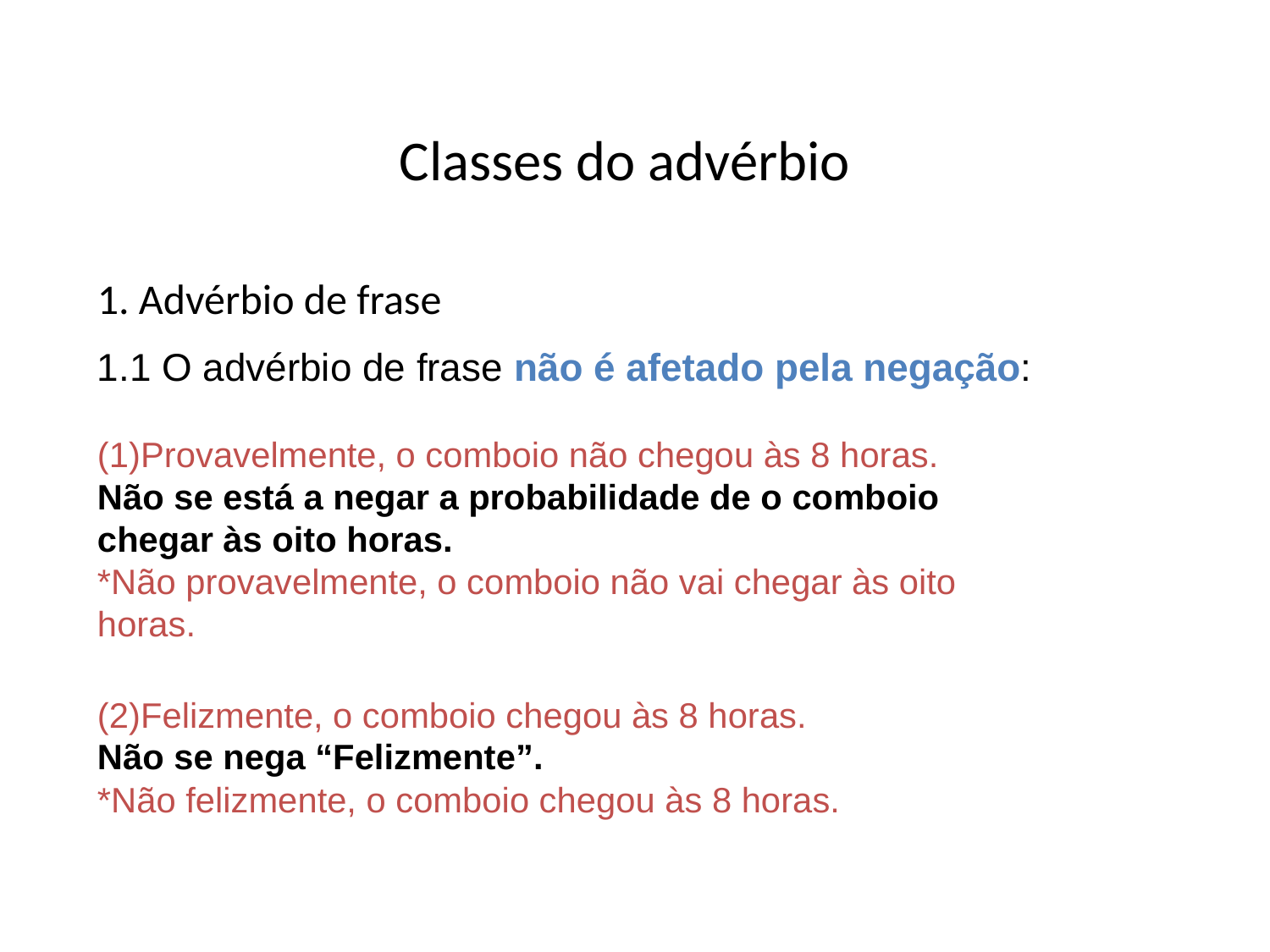

Classes do advérbio
1. Advérbio de frase
1.1 O advérbio de frase não é afetado pela negação:
(1)Provavelmente, o comboio não chegou às 8 horas.
Não se está a negar a probabilidade de o comboio chegar às oito horas.
*Não provavelmente, o comboio não vai chegar às oito horas.
(2)Felizmente, o comboio chegou às 8 horas.
Não se nega “Felizmente”.
*Não felizmente, o comboio chegou às 8 horas.